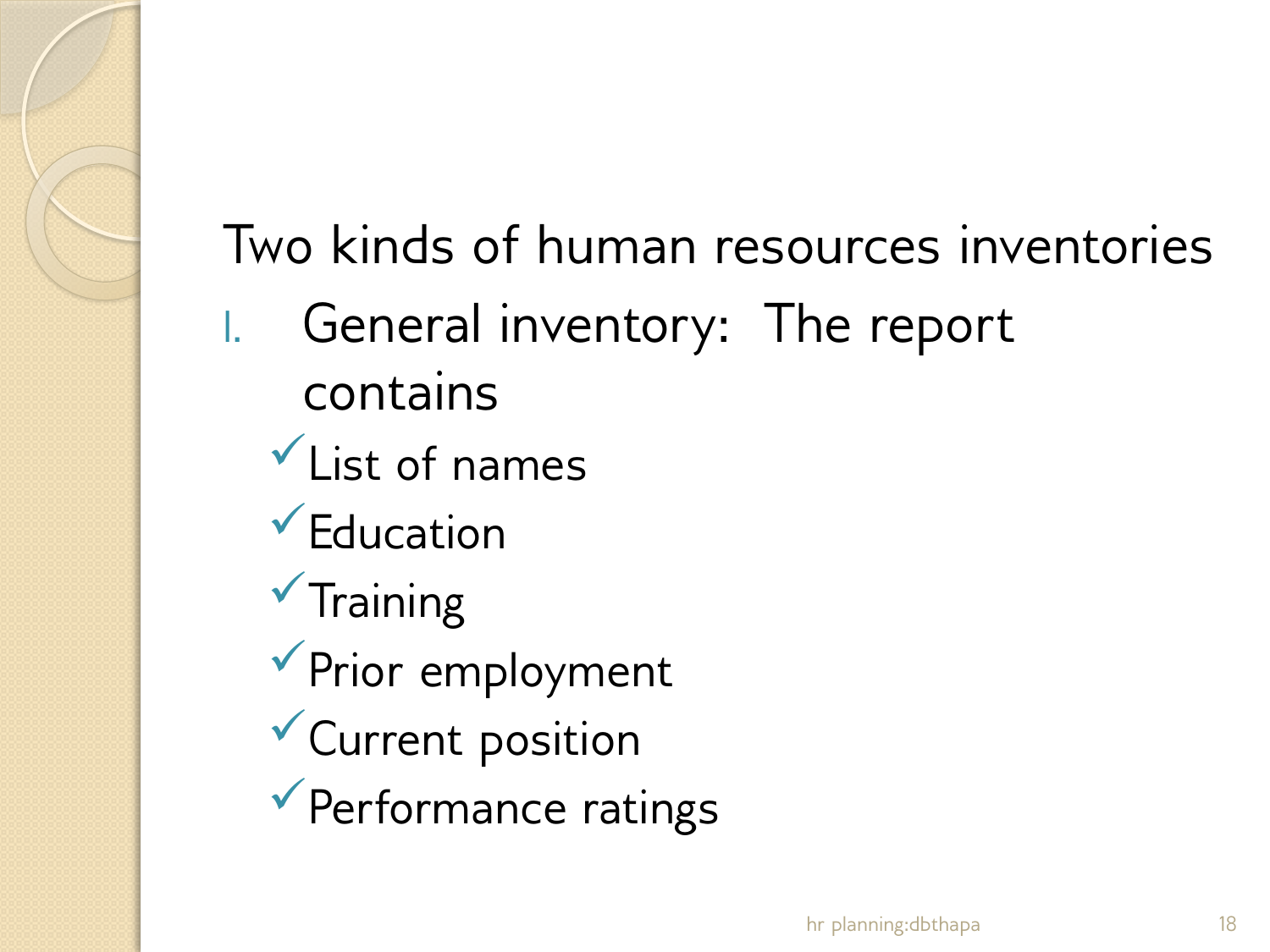

#
Two kinds of human resources inventories
General inventory:  The report contains
List of names
Education
Training
Prior employment
Current position
Performance ratings
hr planning:dbthapa
18